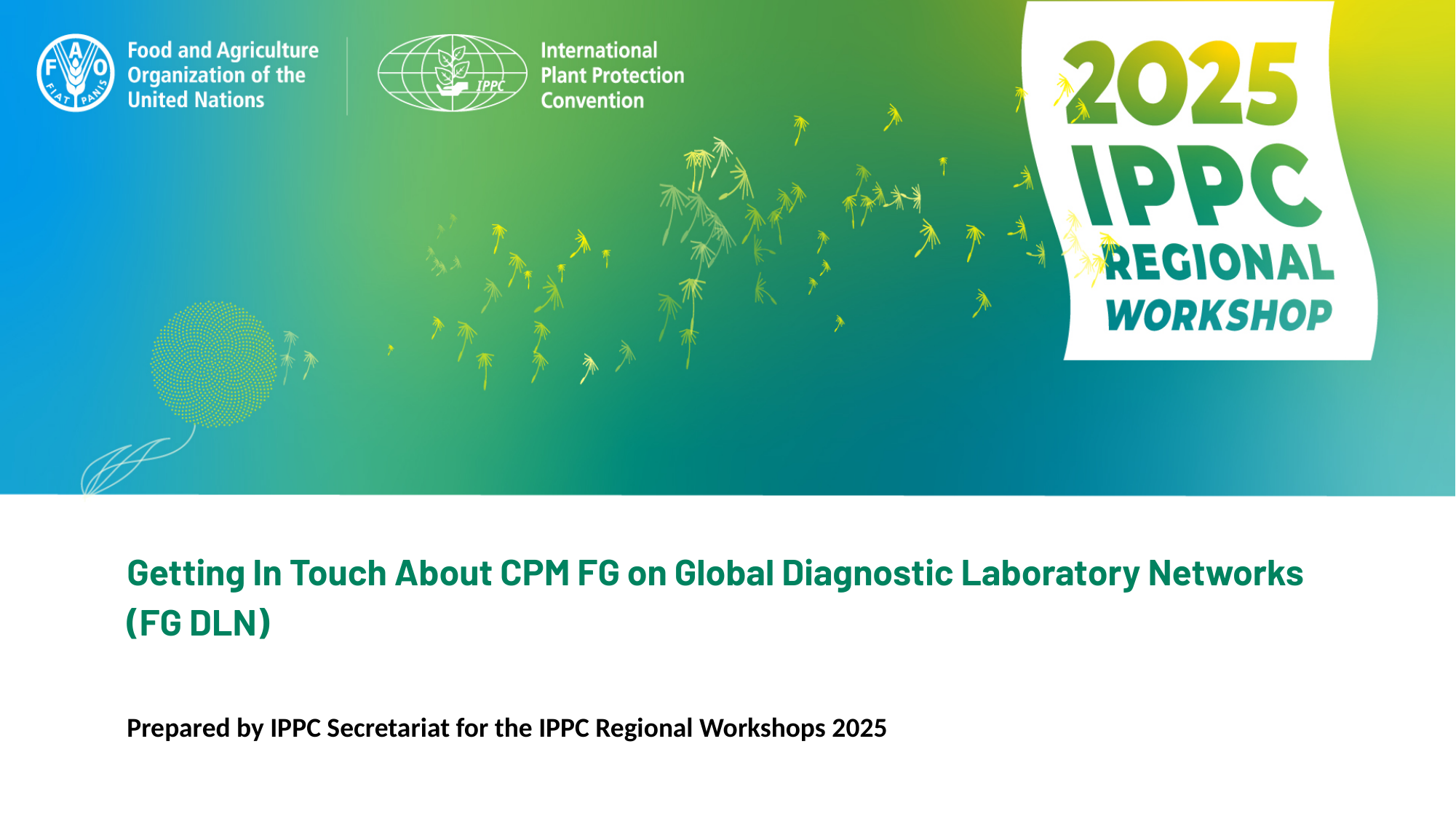

# Getting In Touch About CPM FG on Global Diagnostic Laboratory Networks (FG DLN)
Prepared by IPPC Secretariat for the IPPC Regional Workshops 2025​